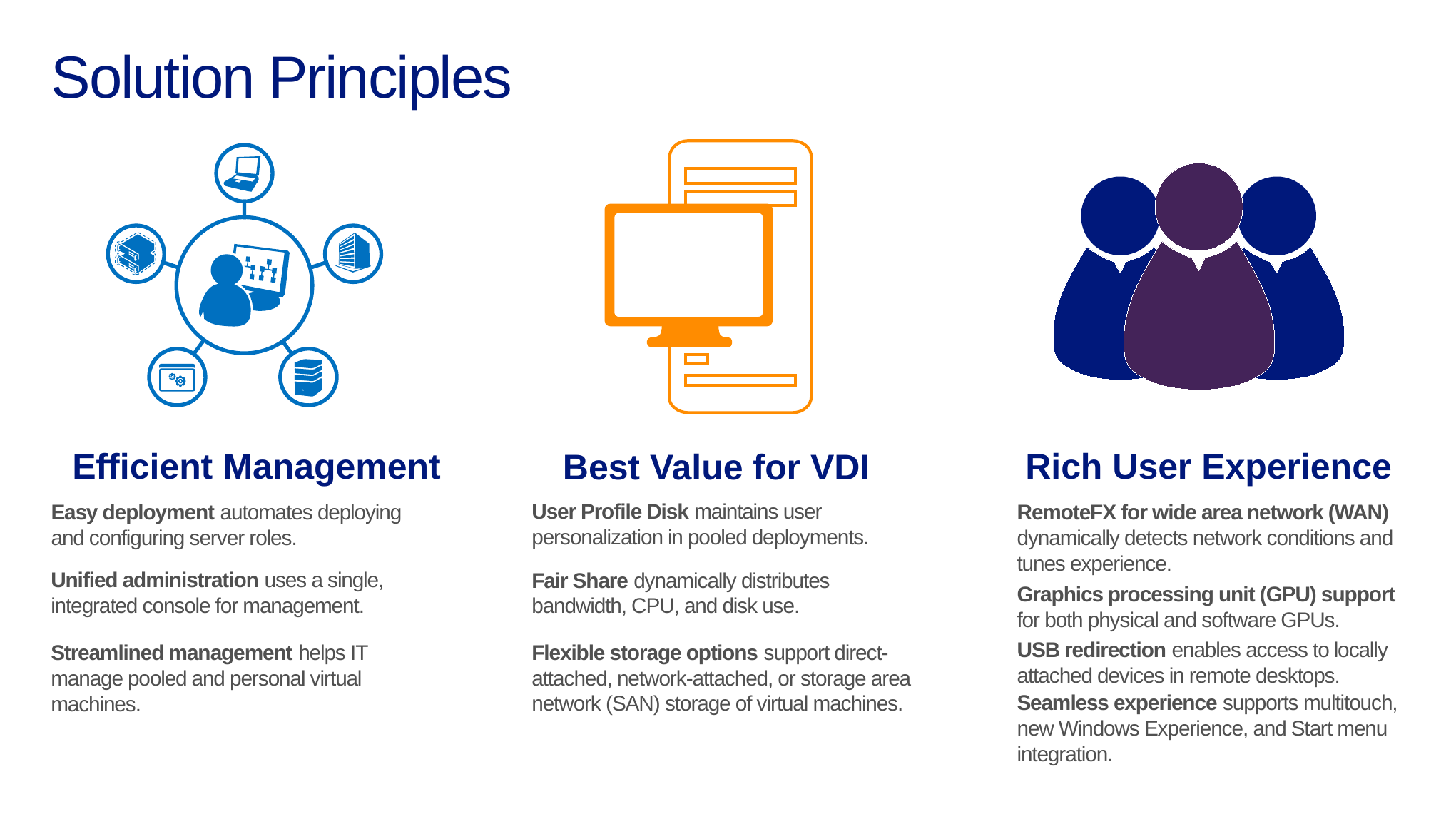

# Solution Principles

Rich User Experience
Efficient Management
Best Value for VDI
User Profile Disk maintains user personalization in pooled deployments.
Easy deployment automates deploying and configuring server roles.
RemoteFX for wide area network (WAN) dynamically detects network conditions and tunes experience.
Unified administration uses a single, integrated console for management.
Fair Share dynamically distributes bandwidth, CPU, and disk use.
Graphics processing unit (GPU) support for both physical and software GPUs.
USB redirection enables access to locally attached devices in remote desktops.
Flexible storage options support direct-attached, network-attached, or storage area network (SAN) storage of virtual machines.
Streamlined management helps IT manage pooled and personal virtual machines.
Seamless experience supports multitouch, new Windows Experience, and Start menu integration.
9